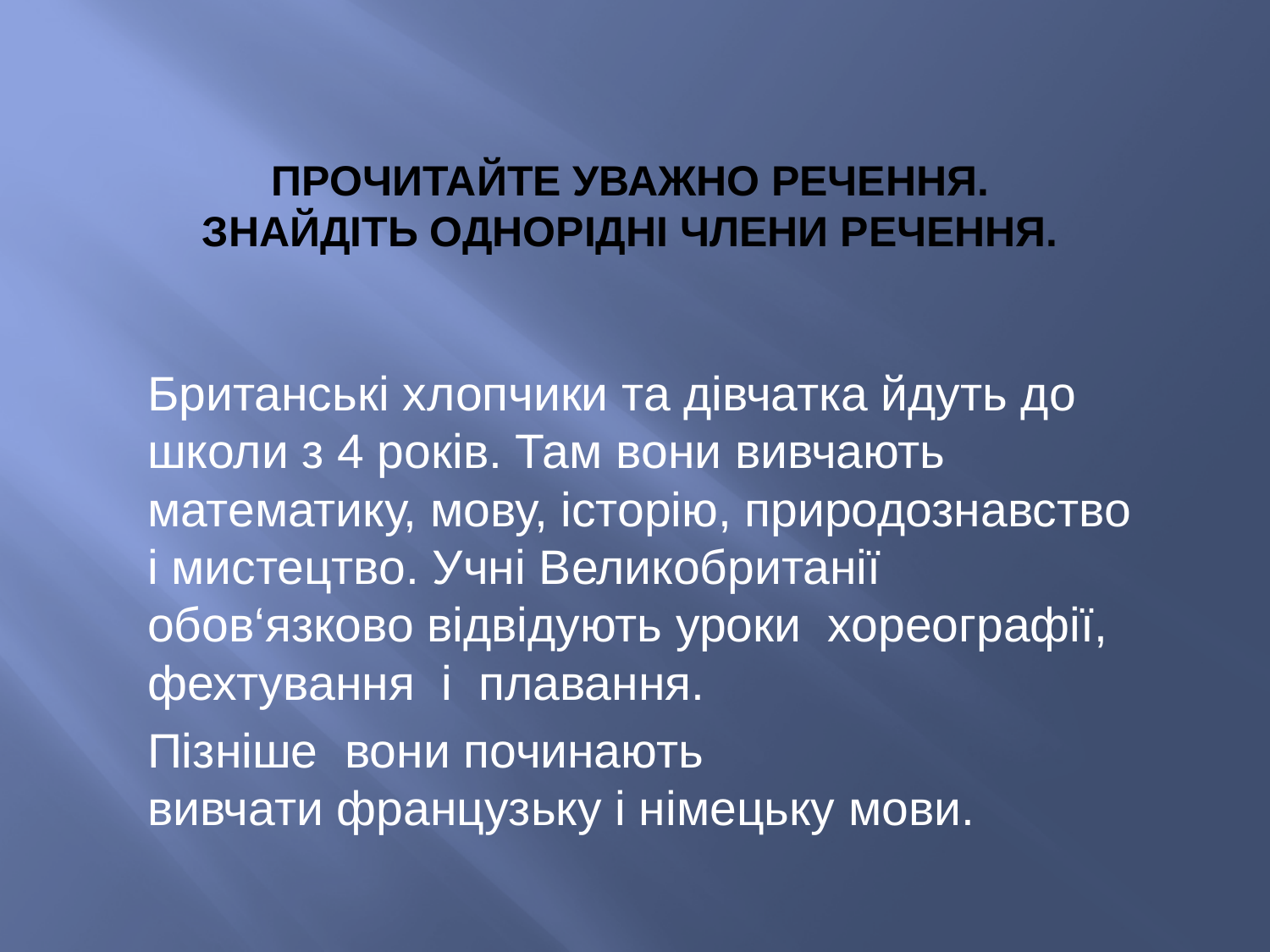

# Прочитайте уважно речення. Знайдіть однорідні члени речення.
Британські хлопчики та дівчатка йдуть до школи з 4 років. Там вони вивчають математику, мову, історію, природознавство і мистецтво. Учні Великобританії обов‘язково відвідують уроки  хореографії,  фехтування  і  плавання.
Пізніше  вони починають
вивчати французьку і німецьку мови.